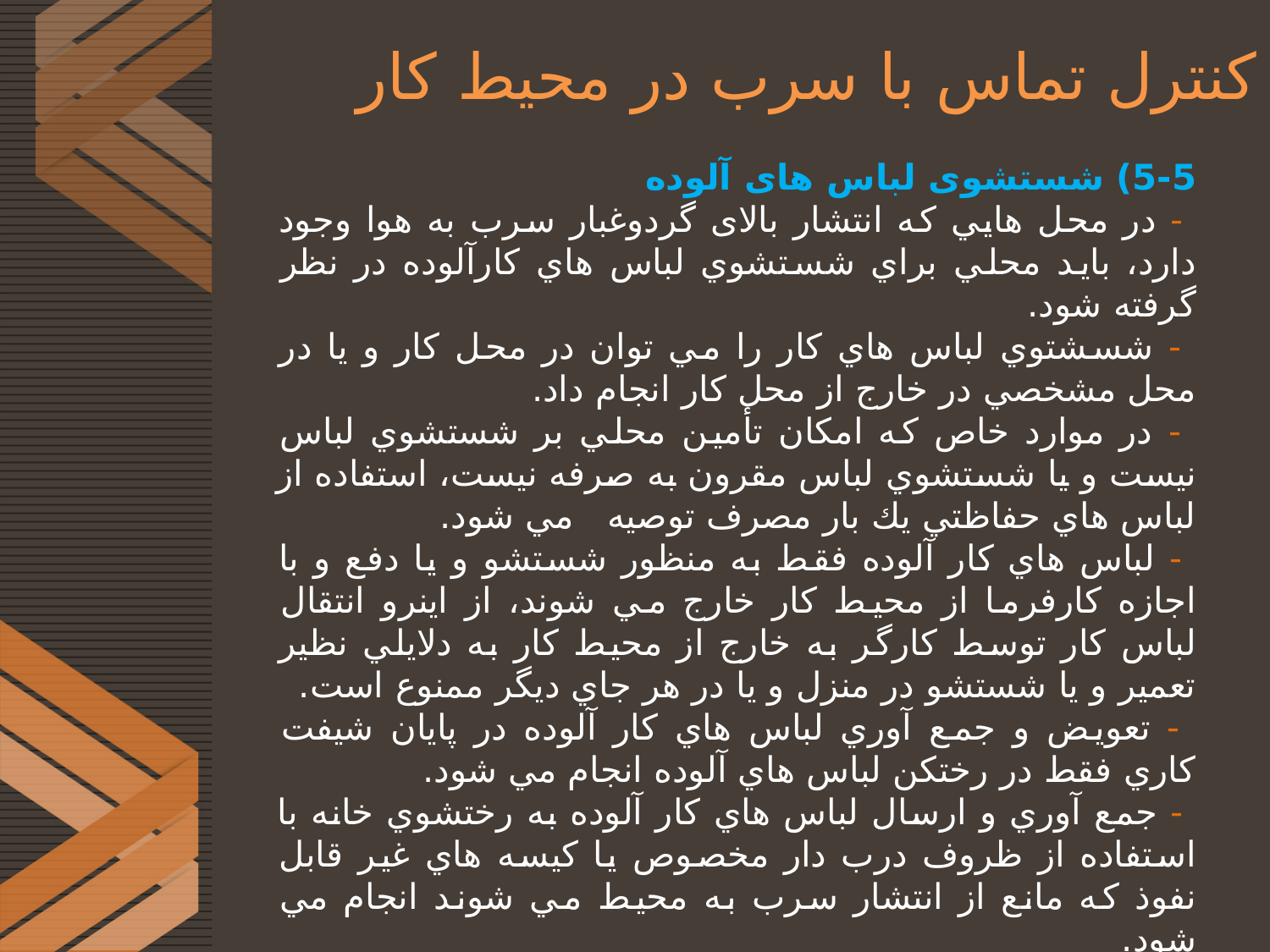

# کنترل تماس با سرب در محیط کار
5-5) شستشوی لباس های آلوده
 - در محل هایي كه انتشار بالای گردوغبار سرب به هوا وجود دارد، بايد محلي براي شستشوي لباس هاي كارآلوده در نظر گرفته شود.
 - شسشتوي لباس هاي كار را مي توان در محل كار و يا در محل مشخصي در خارج از محل كار انجام داد.
 - در موارد خاص كه امکان تأمين محلي بر شستشوي لباس نيست و يا شستشوي لباس مقرون به صرفه نيست، استفاده از لباس هاي حفاظتي يك بار مصرف توصيه   مي شود.
 - لباس هاي كار آلوده فقط به منظور شستشو و يا دفع و با اجازه كارفرما از محيط كار خارج مي شوند، از اينرو انتقال لباس كار توسط كارگر به خارج از محيط كار به دلايلي نظير تعمير و يا شستشو در منزل و يا در هر جاي ديگر ممنوع است.
 - تعويض و جمع آوري لباس هاي كار آلوده در پايان شيفت كاري فقط در رختکن لباس هاي آلوده انجام مي شود.
 - جمع آوري و ارسال لباس هاي كار آلوده به رختشوي خانه با استفاده از ظروف درب دار مخصوص يا كيسه هاي غير قابل نفوذ كه مانع از انتشار سرب به محيط مي شوند انجام مي شود.
- شستشوي لباس ها بايد حداقل يك بار درهفته در محل هاي با آلودگي كم و در نواحي با آلودگي بالا در فواصل كوتاه تر انجام شود.